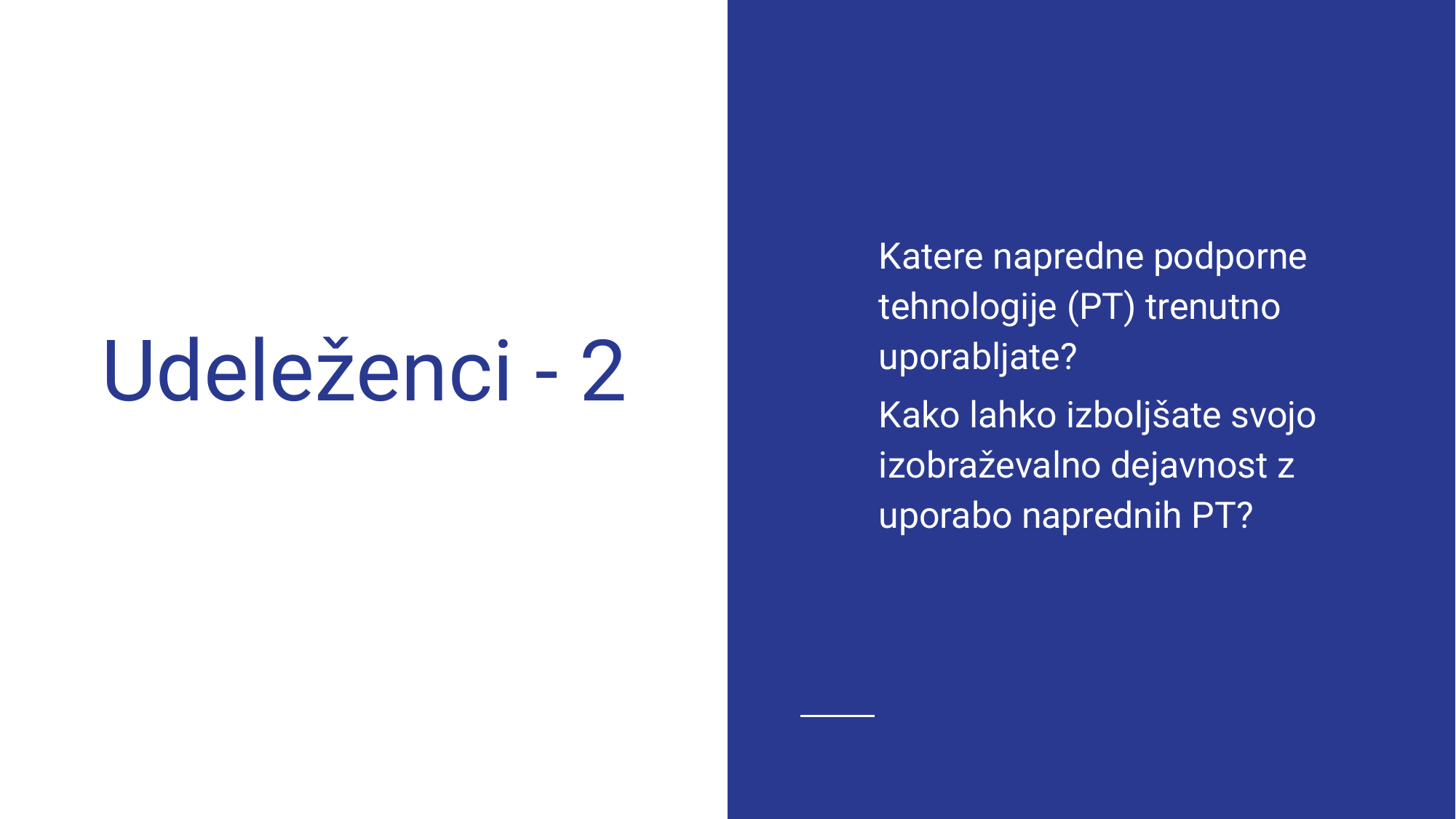

Katere napredne podporne tehnologije (PT) trenutno uporabljate?
Kako lahko izboljšate svojo izobraževalno dejavnost z uporabo naprednih PT?

# Udeleženci - 2